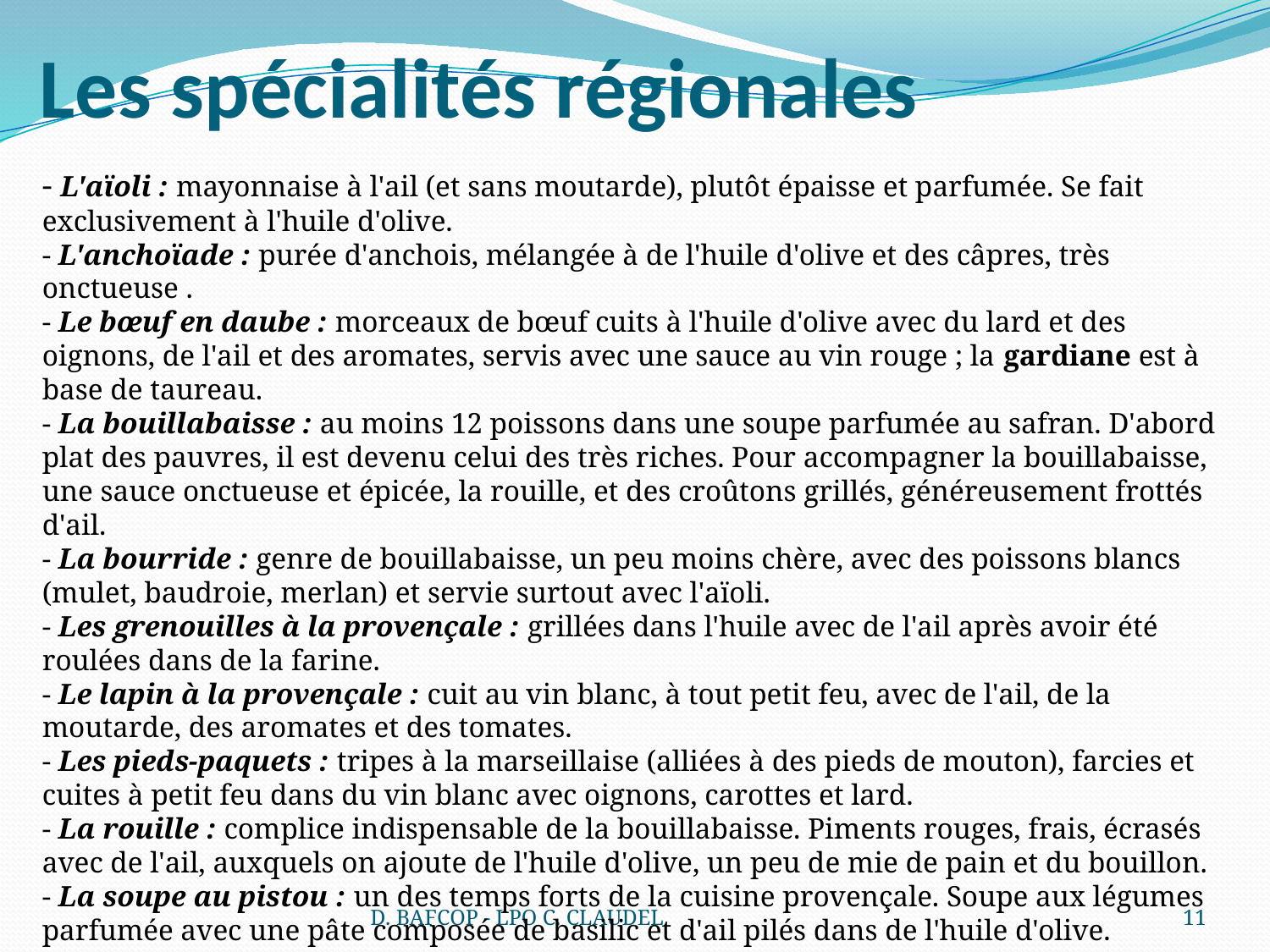

# Les spécialités régionales
- L'aïoli : mayonnaise à l'ail (et sans moutarde), plutôt épaisse et parfumée. Se fait exclusivement à l'huile d'olive.
- L'anchoïade : purée d'anchois, mélangée à de l'huile d'olive et des câpres, très onctueuse .
- Le bœuf en daube : morceaux de bœuf cuits à l'huile d'olive avec du lard et des oignons, de l'ail et des aromates, servis avec une sauce au vin rouge ; la gardiane est à base de taureau.
- La bouillabaisse : au moins 12 poissons dans une soupe parfumée au safran. D'abord plat des pauvres, il est devenu celui des très riches. Pour accompagner la bouillabaisse, une sauce onctueuse et épicée, la rouille, et des croûtons grillés, généreusement frottés d'ail.
- La bourride : genre de bouillabaisse, un peu moins chère, avec des poissons blancs (mulet, baudroie, merlan) et servie surtout avec l'aïoli.
- Les grenouilles à la provençale : grillées dans l'huile avec de l'ail après avoir été roulées dans de la farine.
- Le lapin à la provençale : cuit au vin blanc, à tout petit feu, avec de l'ail, de la moutarde, des aromates et des tomates.
- Les pieds-paquets : tripes à la marseillaise (alliées à des pieds de mouton), farcies et cuites à petit feu dans du vin blanc avec oignons, carottes et lard.
- La rouille : complice indispensable de la bouillabaisse. Piments rouges, frais, écrasés avec de l'ail, auxquels on ajoute de l'huile d'olive, un peu de mie de pain et du bouillon.
- La soupe au pistou : un des temps forts de la cuisine provençale. Soupe aux légumes parfumée avec une pâte composée de basilic et d'ail pilés dans de l'huile d'olive.
- La tapenade : purée d'olives noires et de câpres mélangée à l'huile d'olive.
D. BAFCOP - LPO C. CLAUDEL
11